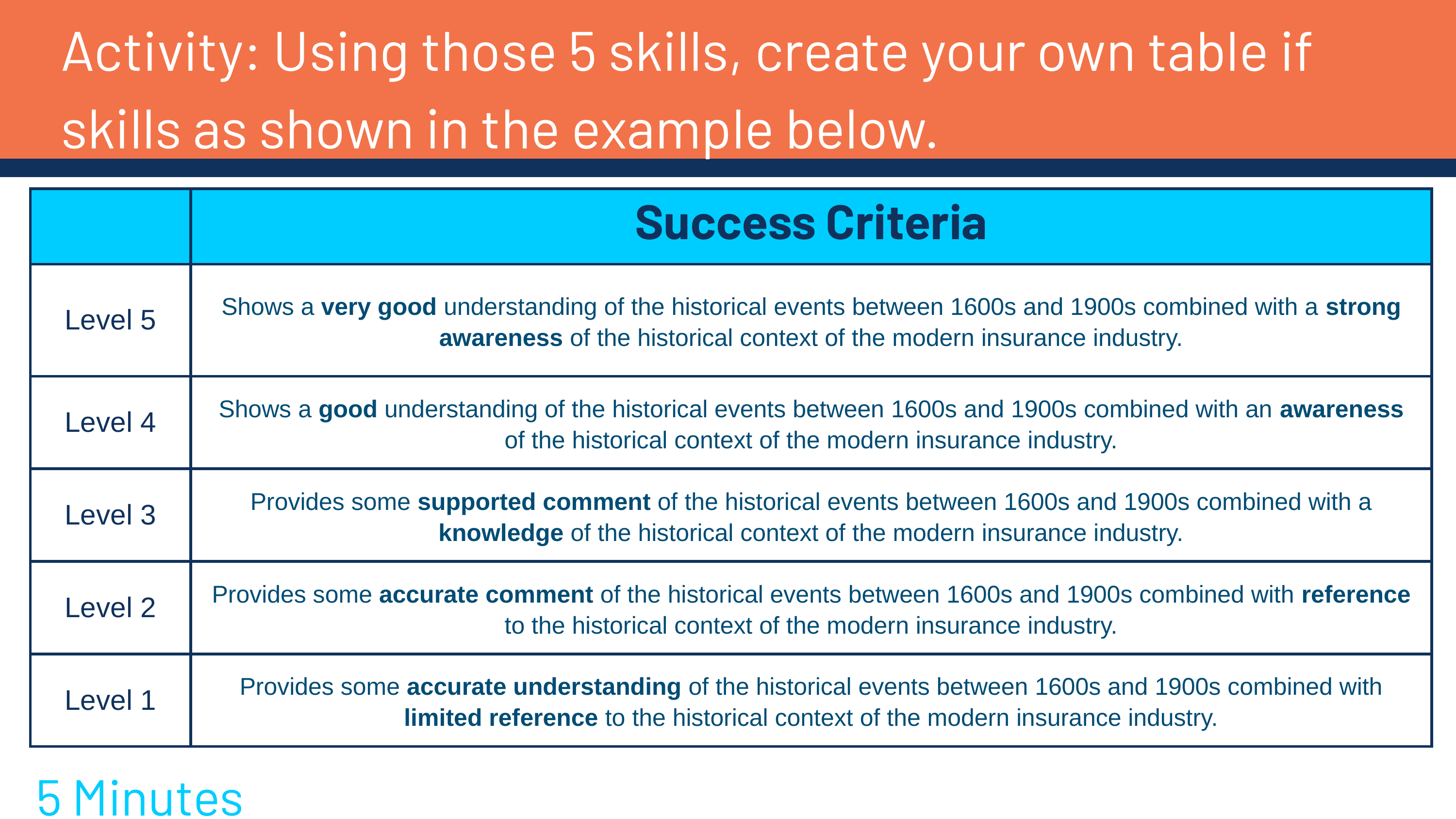

Activity: Using those 5 skills, create your own table if skills as shown in the example below.

|  | Success Criteria |
| --- | --- |
| Level 5 | Shows a very good understanding of the historical events between 1600s and 1900s combined with a strong awareness of the historical context of the modern insurance industry. |
| Level 4 | Shows a good understanding of the historical events between 1600s and 1900s combined with an awareness of the historical context of the modern insurance industry. |
| Level 3 | Provides some supported comment of the historical events between 1600s and 1900s combined with a knowledge of the historical context of the modern insurance industry. |
| Level 2 | Provides some accurate comment of the historical events between 1600s and 1900s combined with reference to the historical context of the modern insurance industry. |
| Level 1 | Provides some accurate understanding of the historical events between 1600s and 1900s combined with limited reference to the historical context of the modern insurance industry. |
5 Minutes